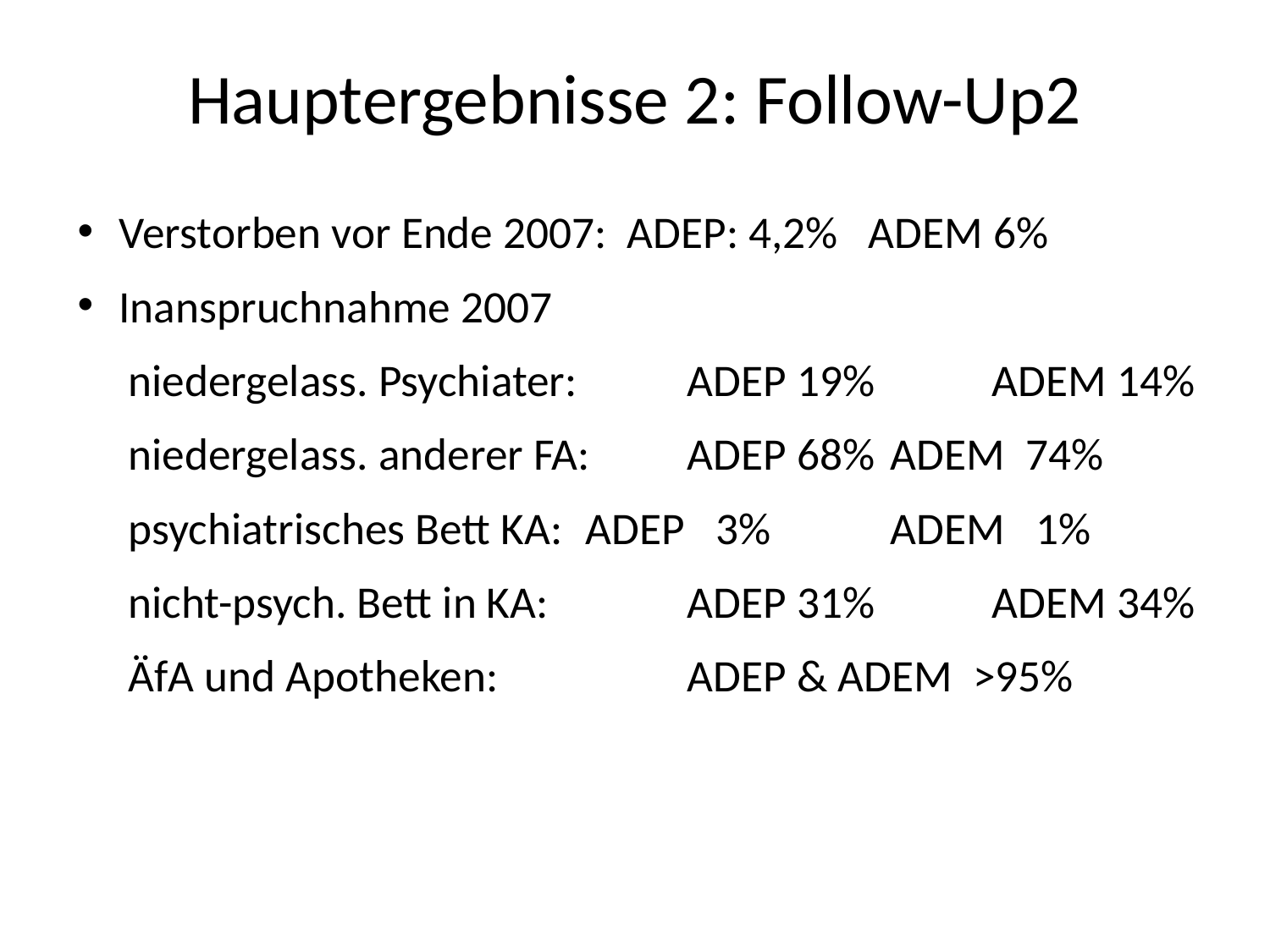

# Hauptergebnisse 2: Follow-Up2
Verstorben vor Ende 2007:	ADEP: 4,2%   ADEM 6%
Inanspruchnahme 2007
     niedergelass. Psychiater:  	ADEP 19%  	ADEM 14%
     niedergelass. anderer FA: 	ADEP 68% 	ADEM  74%
     psychiatrisches Bett KA:	ADEP   3%  	ADEM   1%
     nicht-psych. Bett in KA:      	ADEP 31%  	ADEM 34%
     ÄfA und Apotheken: 		ADEP & ADEM  >95%